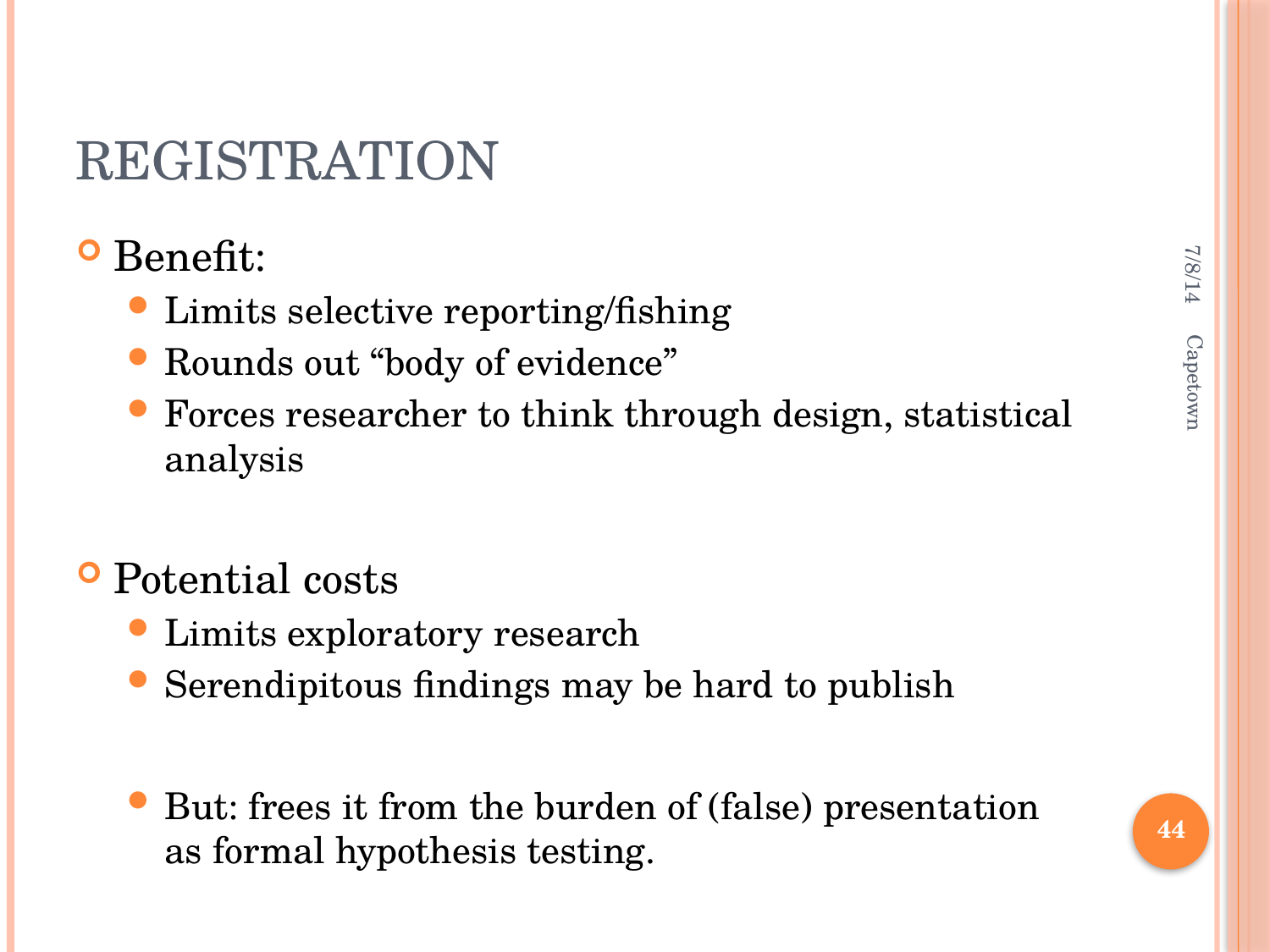

# Registration
7/8/14
Benefit:
Limits selective reporting/fishing
Rounds out “body of evidence”
Forces researcher to think through design, statistical analysis

Potential costs
Limits exploratory research
Serendipitous findings may be hard to publish

But: frees it from the burden of (false) presentation as formal hypothesis testing.

Capetown
44